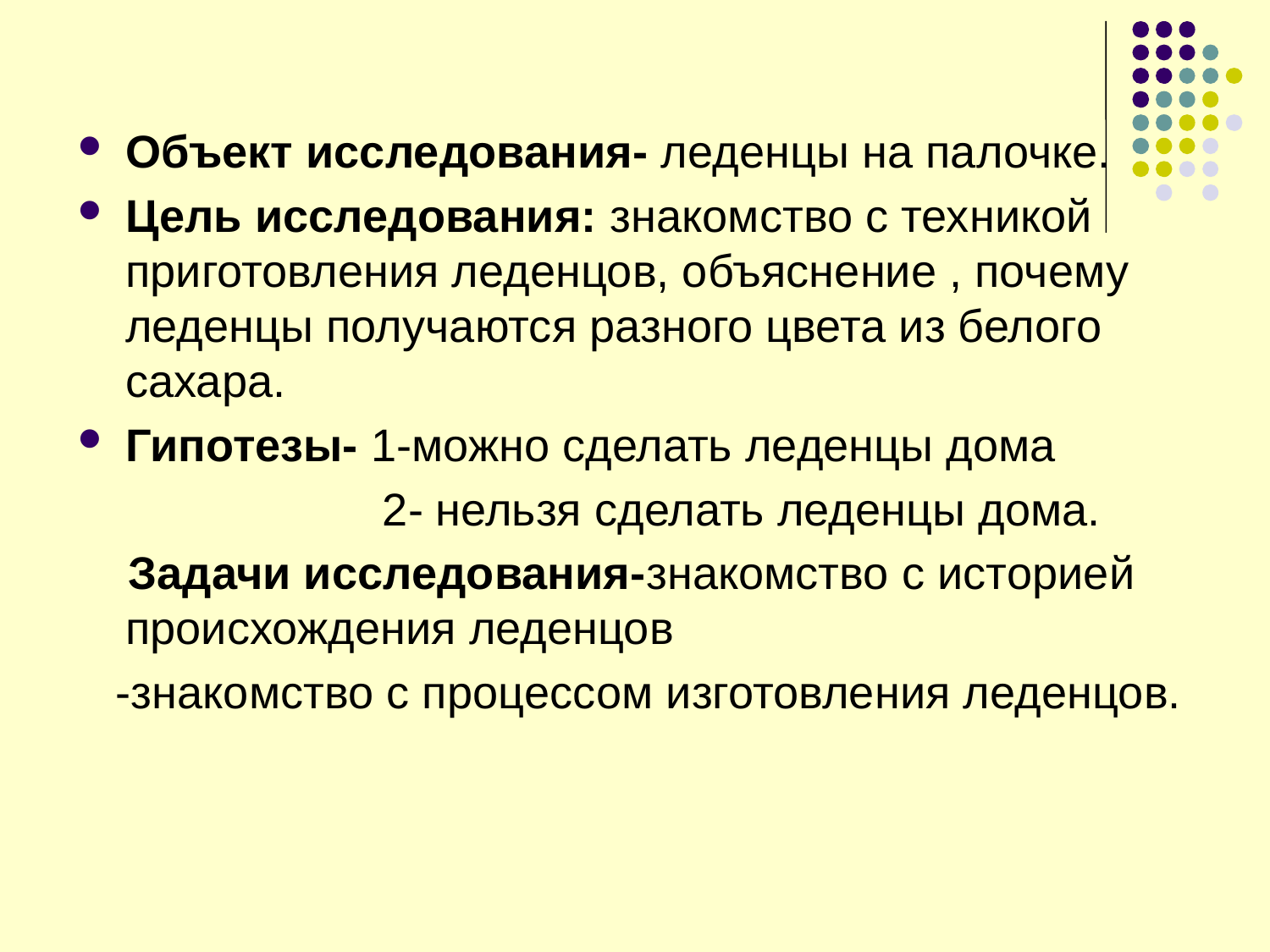

#
Объект исследования- леденцы на палочке.
Цель исследования: знакомство с техникой приготовления леденцов, объяснение , почему леденцы получаются разного цвета из белого сахара.
Гипотезы- 1-можно сделать леденцы дома
                        2- нельзя сделать леденцы дома.
    Задачи исследования-знакомство с историей происхождения леденцов
   -знакомство с процессом изготовления леденцов.